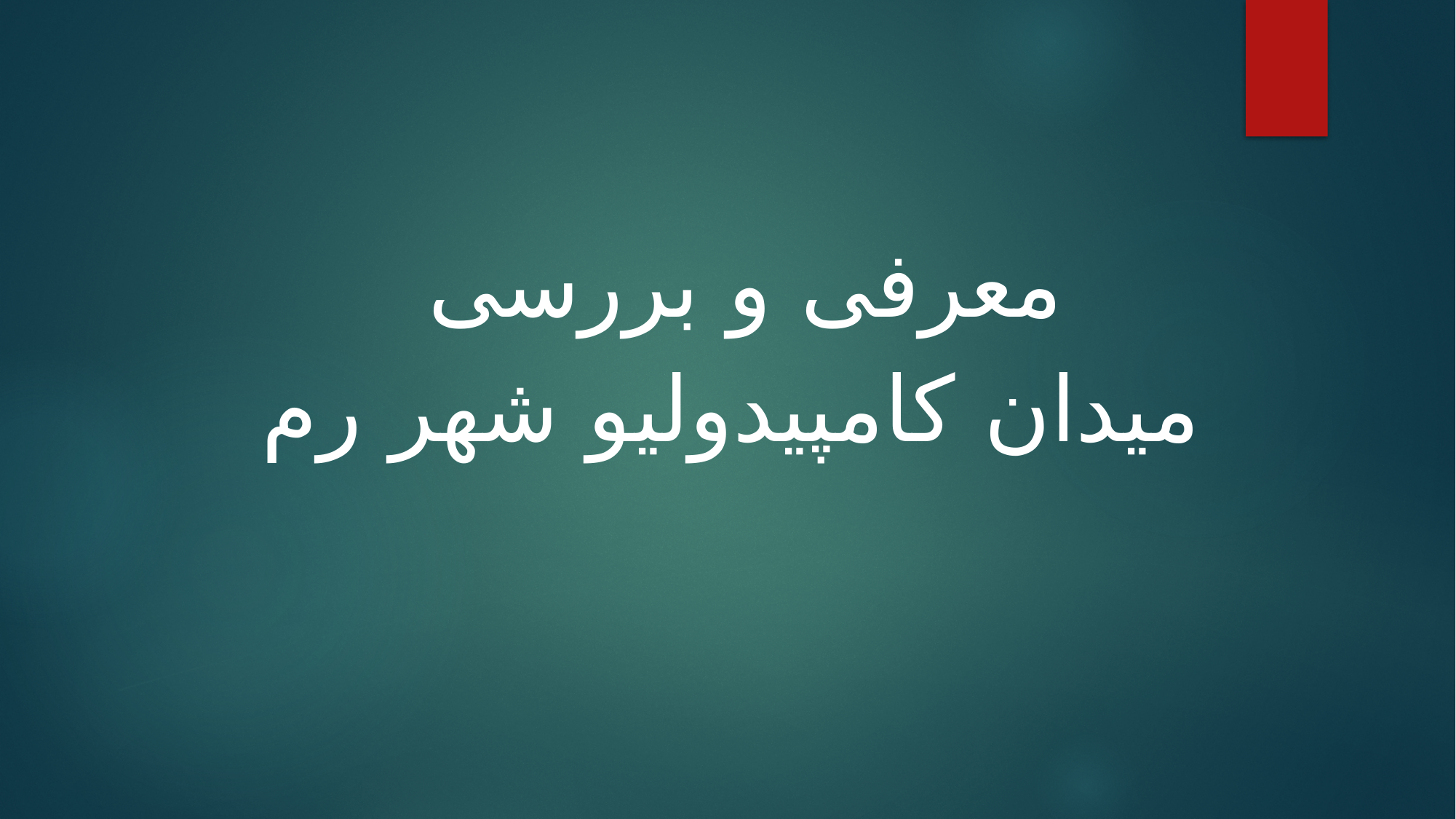

معرفی و بررسی
میدان کامپیدولیو شهر رم